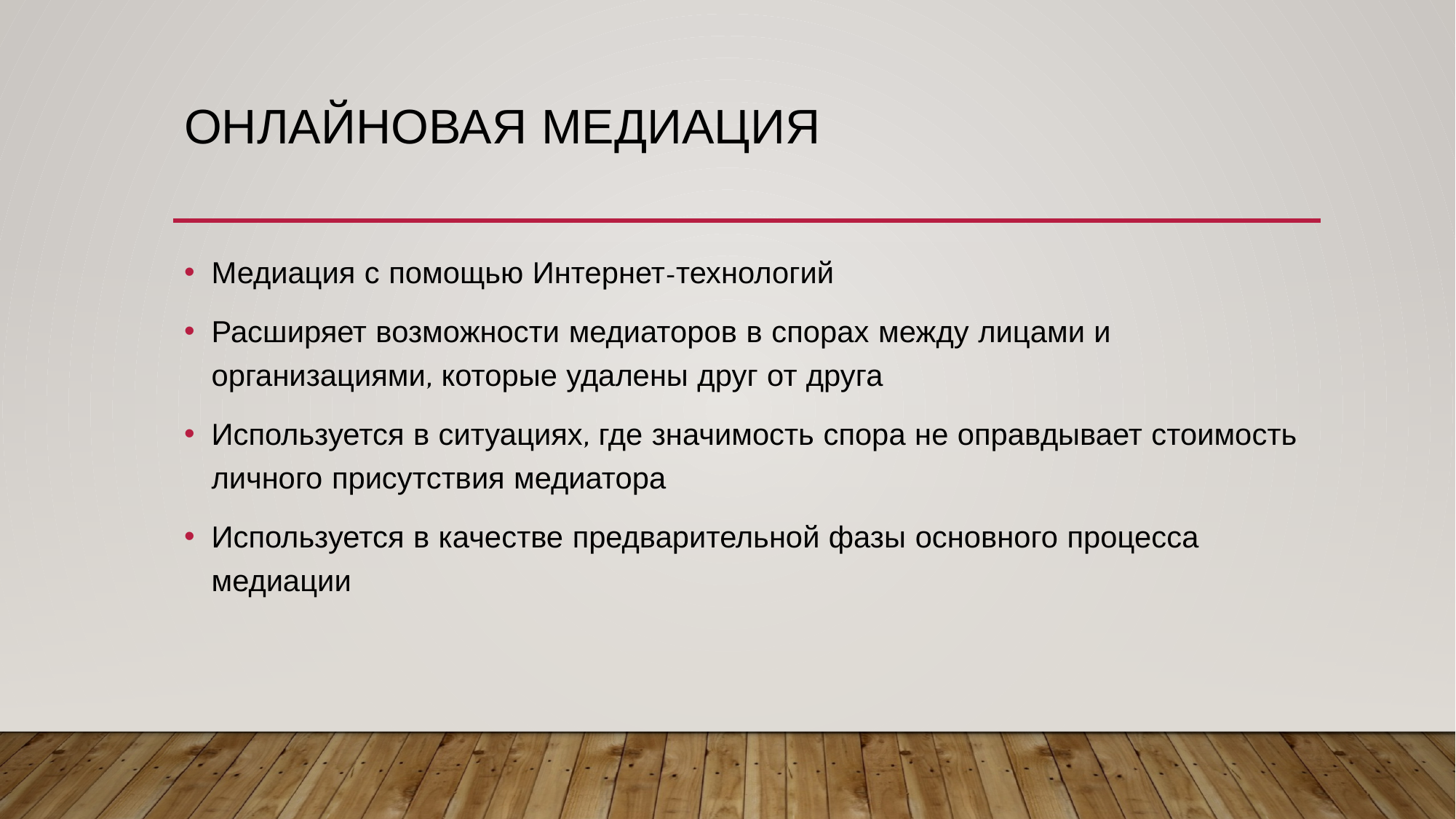

# Онлайновая медиация
Медиация с помощью Интернет-технологий
Расширяет возможности медиаторов в спорах между лицами и организациями, которые удалены друг от друга
Используется в ситуациях, где значимость спора не оправдывает стоимость личного присутствия медиатора
Используется в качестве предварительной фазы основного процесса медиации